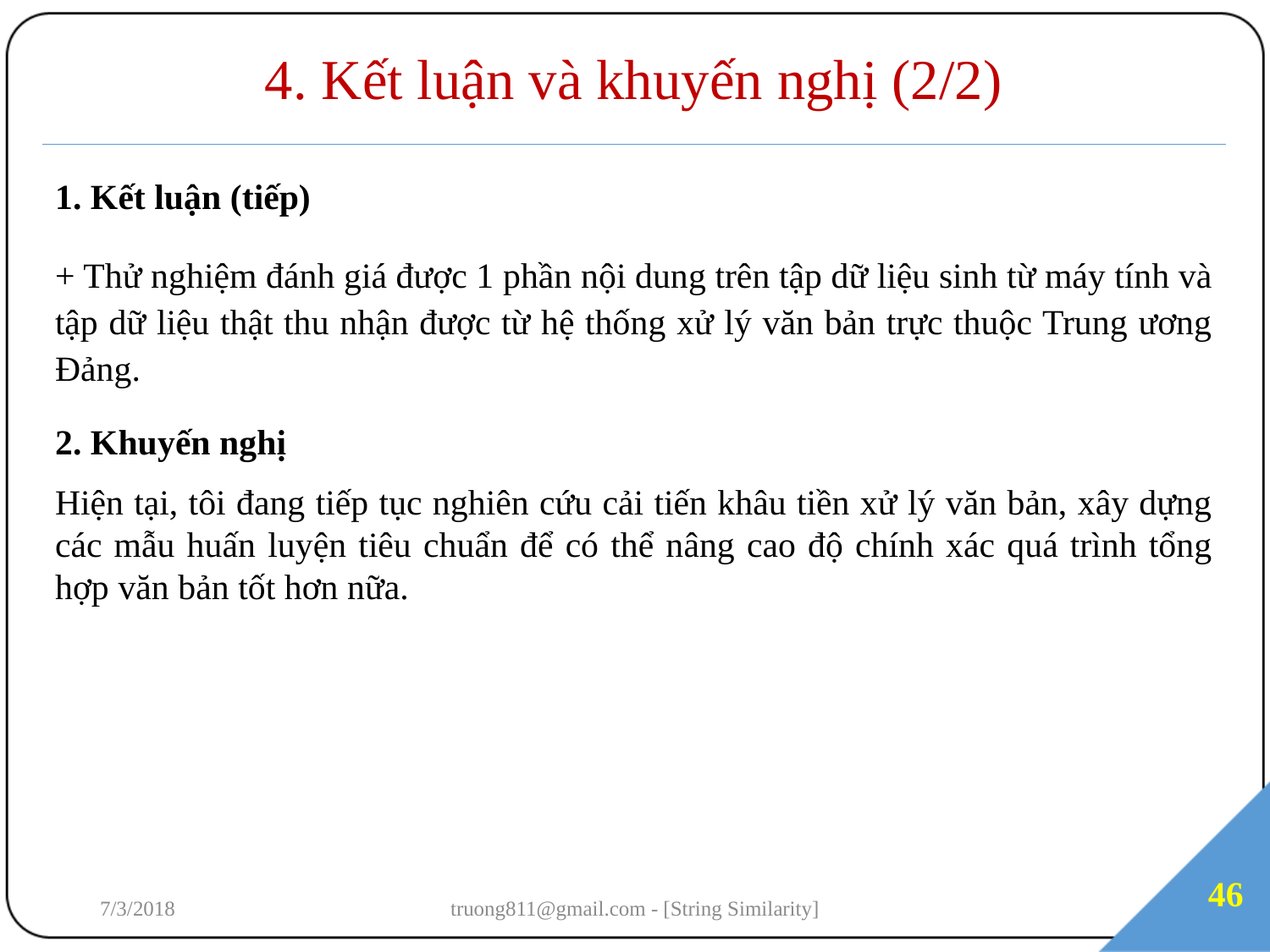

# 4. Kết luận và khuyến nghị (2/2)
1. Kết luận (tiếp)
+ Thử nghiệm đánh giá được 1 phần nội dung trên tập dữ liệu sinh từ máy tính và tập dữ liệu thật thu nhận được từ hệ thống xử lý văn bản trực thuộc Trung ương Đảng.
2. Khuyến nghị
Hiện tại, tôi đang tiếp tục nghiên cứu cải tiến khâu tiền xử lý văn bản, xây dựng các mẫu huấn luyện tiêu chuẩn để có thể nâng cao độ chính xác quá trình tổng hợp văn bản tốt hơn nữa.
46
7/3/2018
truong811@gmail.com - [String Similarity]